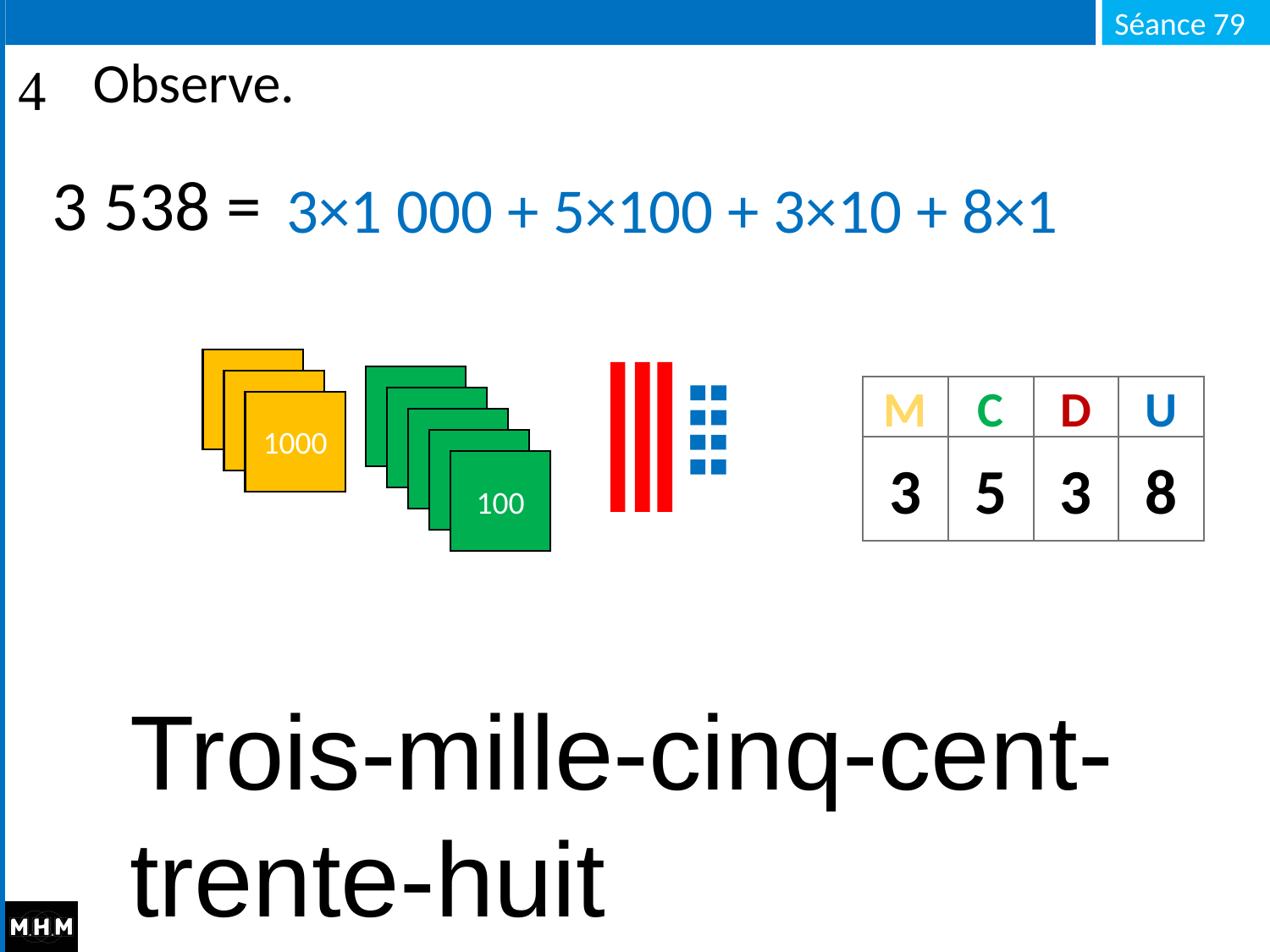

# Observe.
3 538 = …
3×1 000 + 5×100 + 3×10 + 8×1
1000

100
1000
M
C
D
U
3
5
3
8

100
1000
100

100

100

Trois-mille-cinq-cent-trente-huit